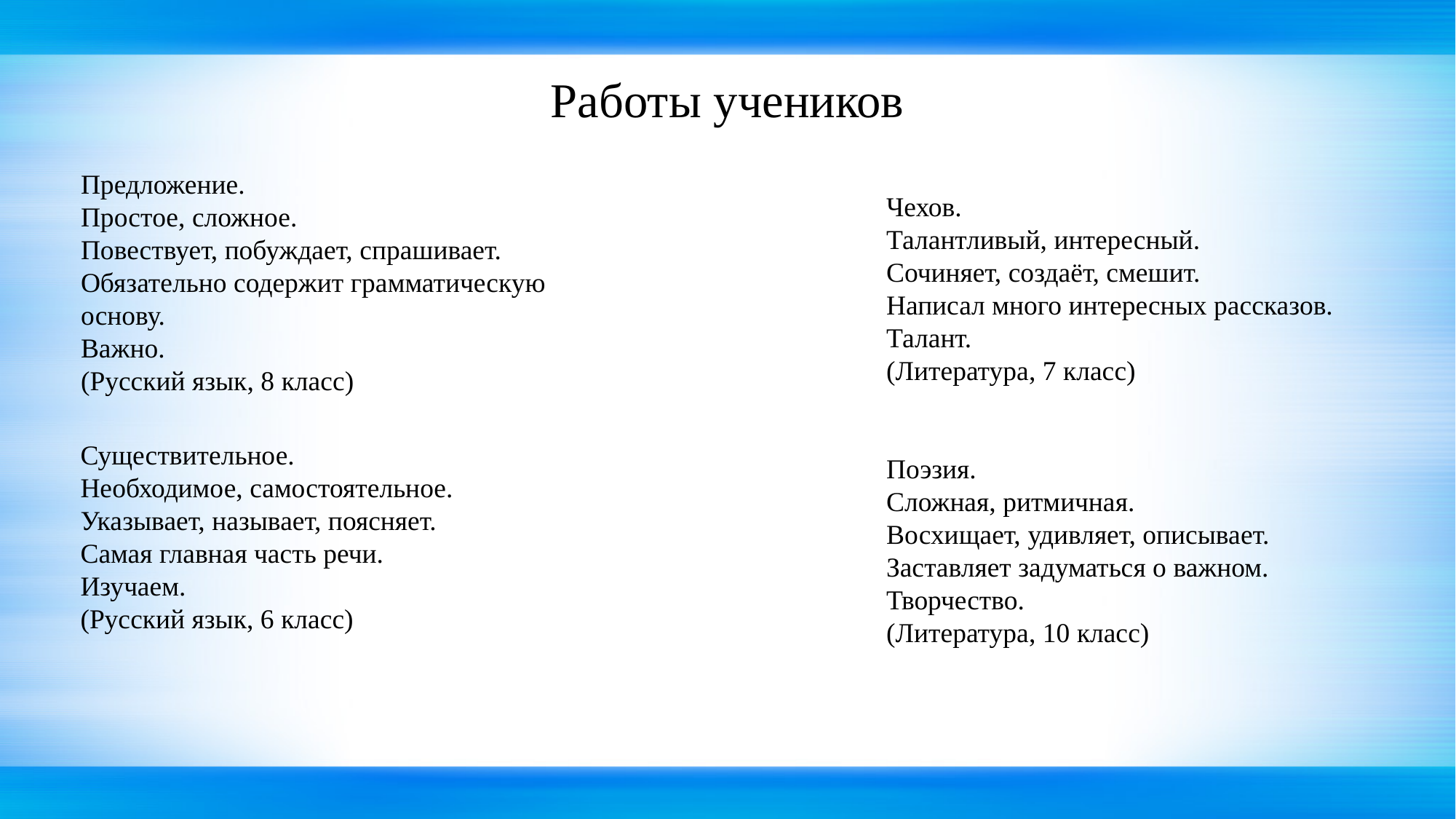

# Работы учеников
Предложение.
Простое, сложное.
Повествует, побуждает, спрашивает.
Обязательно содержит грамматическую основу.
Важно.
(Русский язык, 8 класс)
Чехов.
Талантливый, интересный.
Сочиняет, создаёт, смешит.
Написал много интересных рассказов.
Талант.
(Литература, 7 класс)

Поэзия.
Сложная, ритмичная.
Восхищает, удивляет, описывает.
Заставляет задуматься о важном.
Творчество.
(Литература, 10 класс)
Существительное.
Необходимое, самостоятельное.
Указывает, называет, поясняет.
Самая главная часть речи.
Изучаем.
(Русский язык, 6 класс)